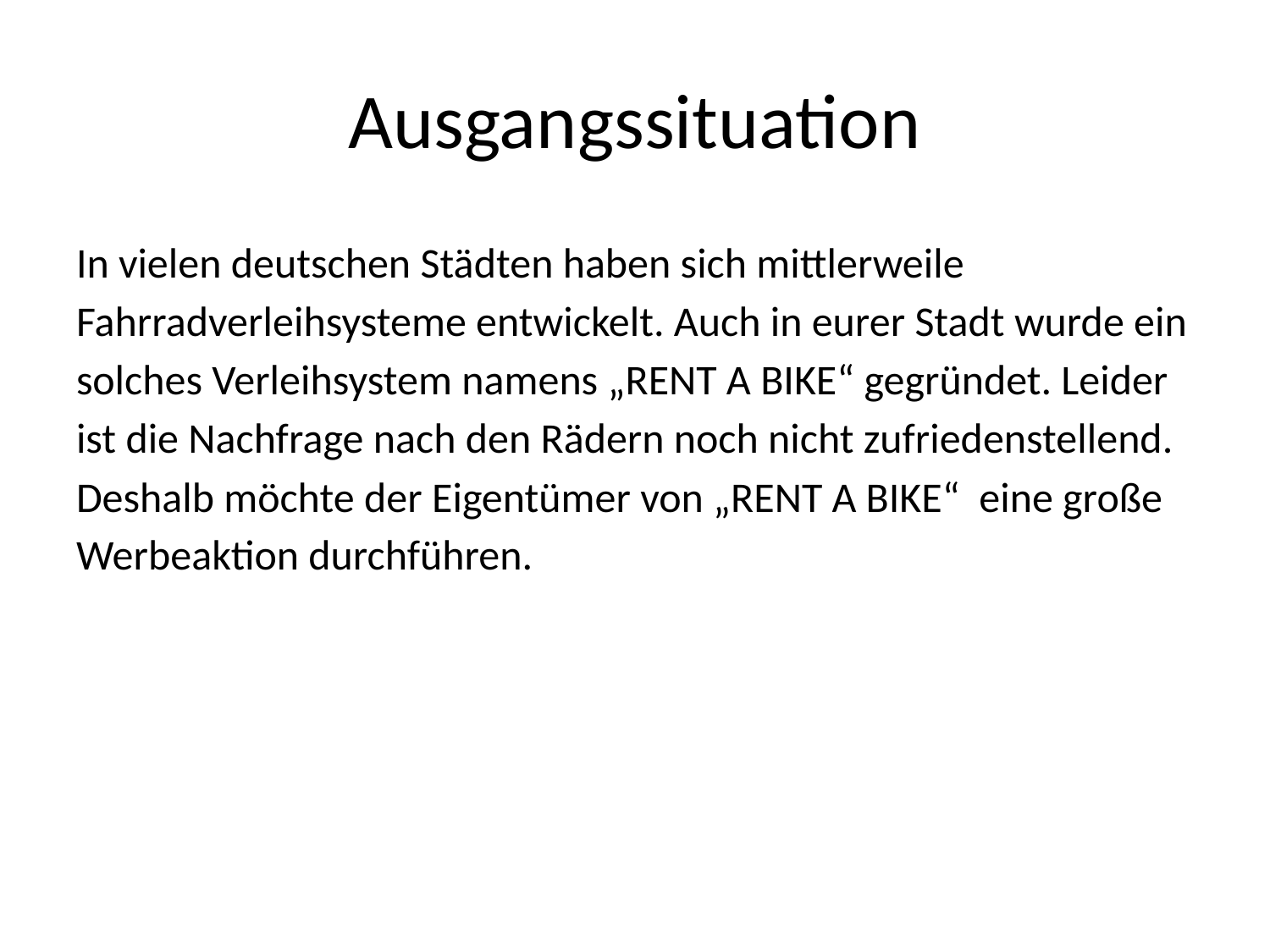

# Ausgangssituation
In vielen deutschen Städten haben sich mittlerweile Fahrradverleihsysteme entwickelt. Auch in eurer Stadt wurde ein solches Verleihsystem namens „RENT A BIKE“ gegründet. Leider ist die Nachfrage nach den Rädern noch nicht zufriedenstellend. Deshalb möchte der Eigentümer von „RENT A BIKE“  eine große Werbeaktion durchführen.